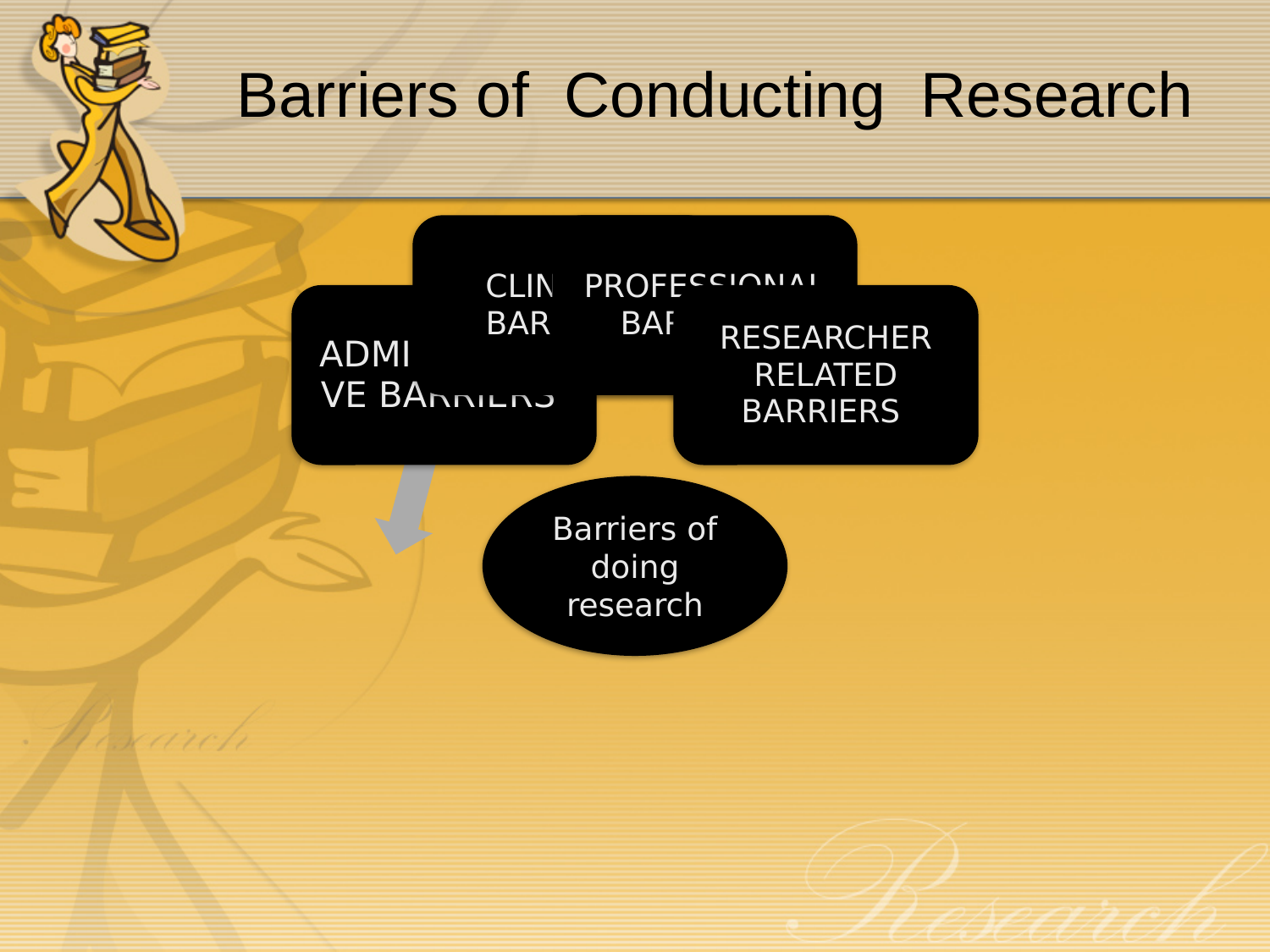

# Barriers of  Conducting  Research
Barriers of doing research
PROFESSIONAL BARRIERS
ADMINISTRATIVE BARRIERS